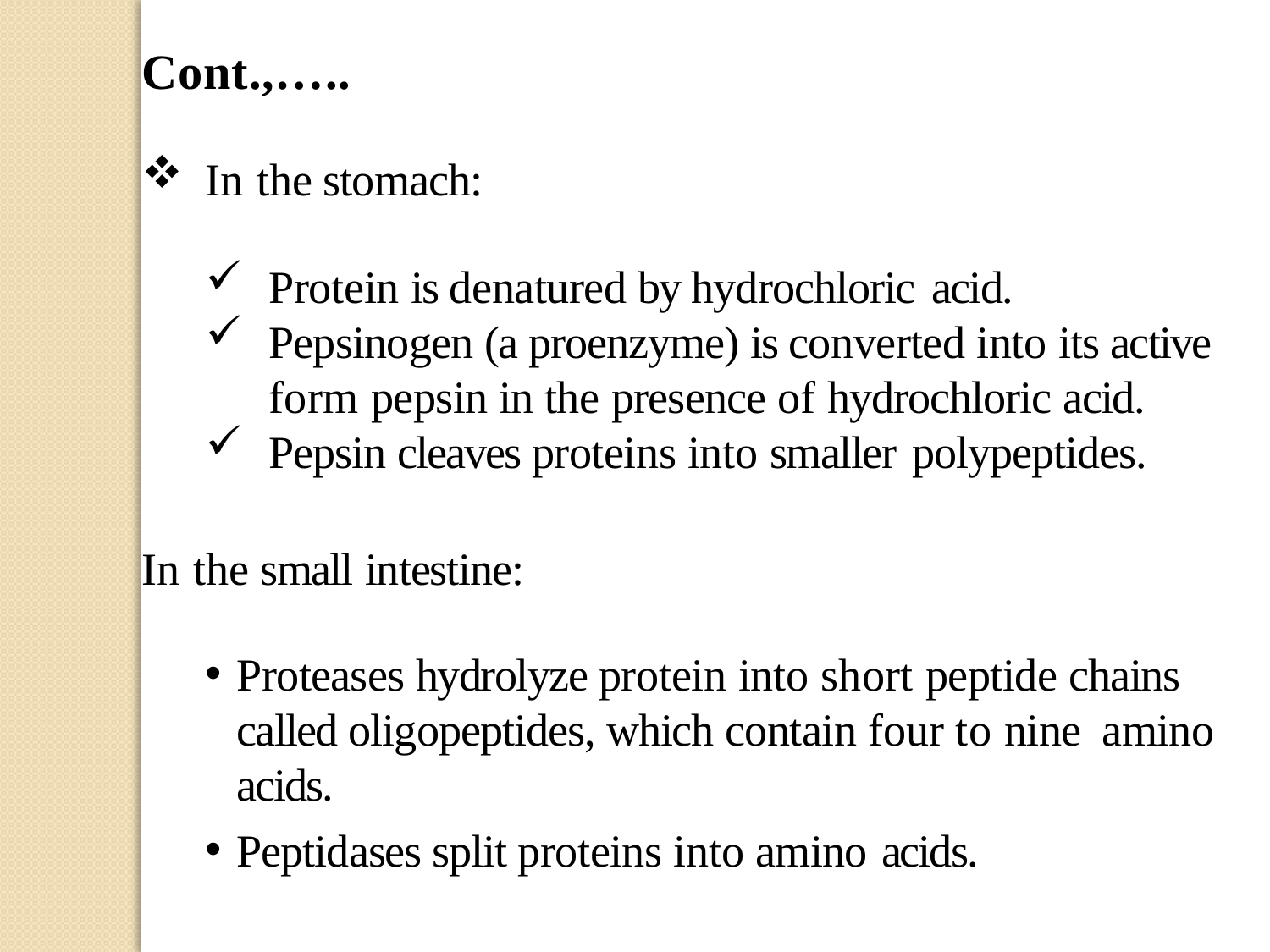

Cont.,…..
In the stomach:

Protein is denatured by hydrochloric acid.
Pepsinogen (a proenzyme) is converted into its active  form pepsin in the presence of hydrochloric acid.
Pepsin cleaves proteins into smaller polypeptides.

In the small intestine:

Proteases hydrolyze protein into short peptide chains  called oligopeptides, which contain four to nine  amino acids.
Peptidases split proteins into amino acids.